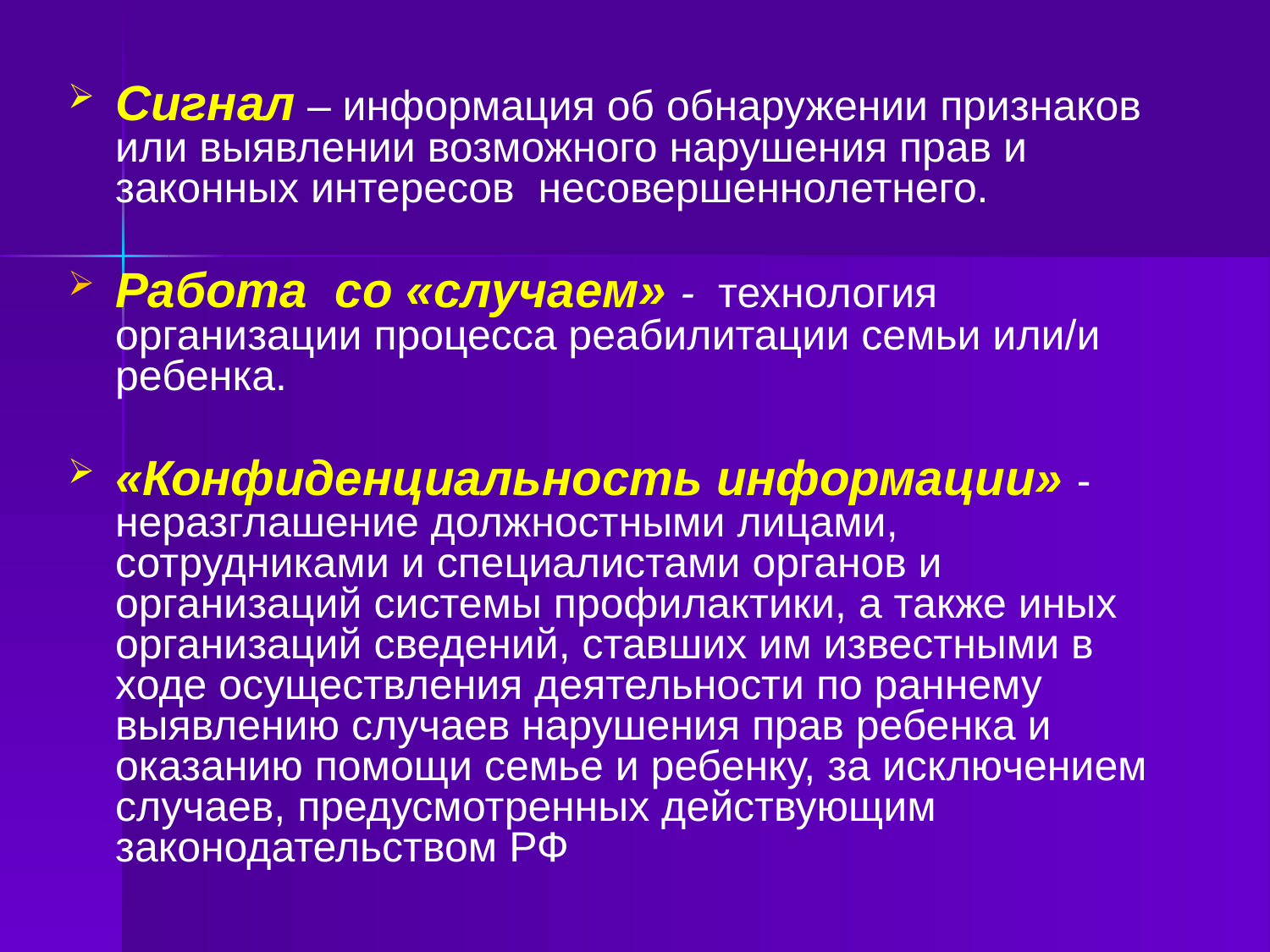

Сигнал – информация об обнаружении признаков или выявлении возможного нарушения прав и законных интересов  несовершеннолетнего.

Работа  со «случаем» -  технология организации процесса реабилитации семьи или/и ребенка.

«Конфиденциальность информации» - неразглашение должностными лицами, сотрудниками и специалистами органов и организаций системы профилактики, а также иных организаций сведений, ставших им известными в ходе осуществления деятельности по раннему выявлению случаев нарушения прав ребенка и оказанию помощи семье и ребенку, за исключением случаев, предусмотренных действующим законодательством РФ